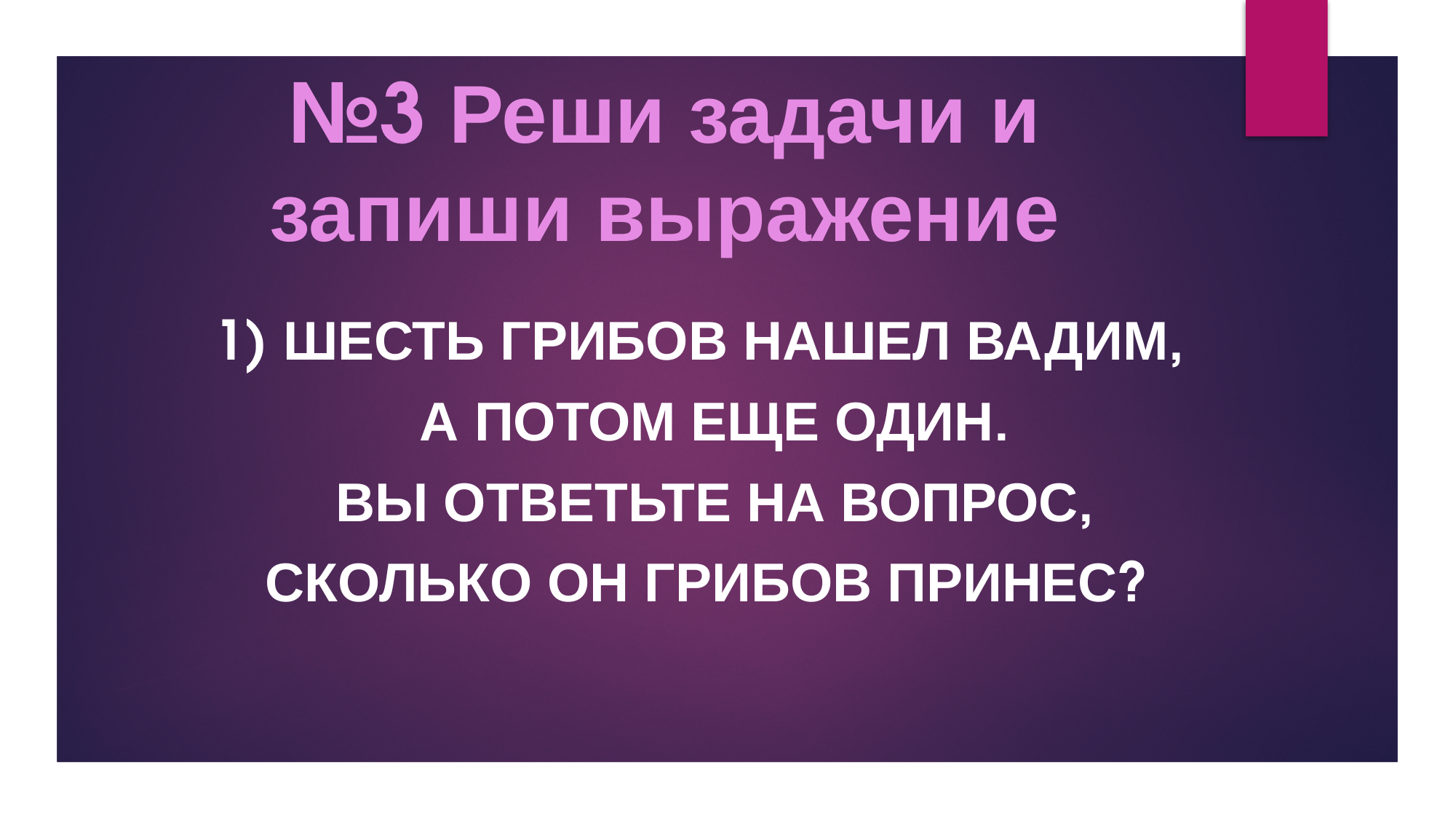

# №3 Реши задачи и запиши выражение
1) Шесть грибов нашел Вадим,
  А потом еще один.
  Вы ответьте на вопрос,
  Сколько он грибов принес?